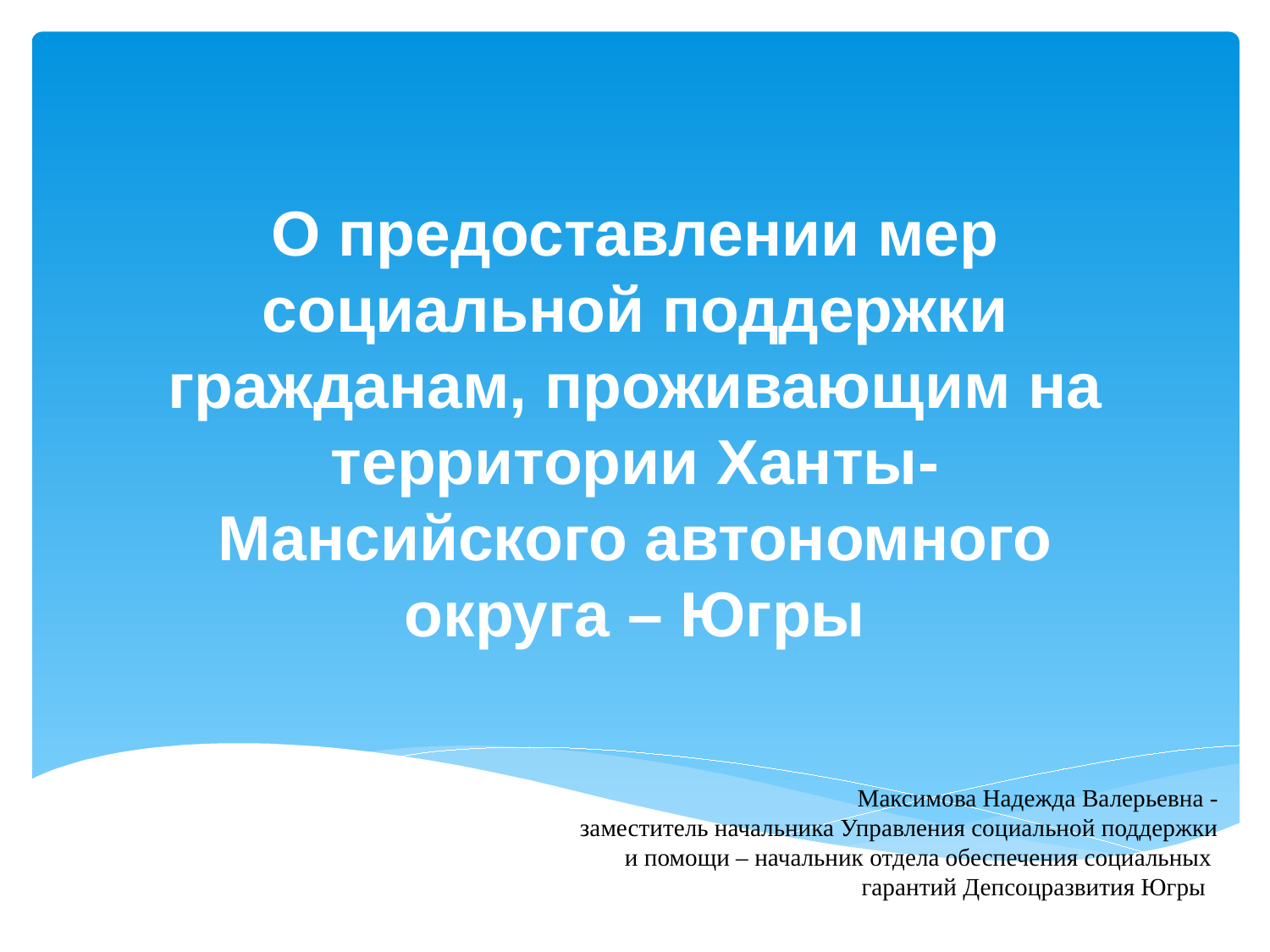

# О предоставлении мер социальной поддержки гражданам, проживающим на территории Ханты-Мансийского автономного округа – Югры
Максимова Надежда Валерьевна -
заместитель начальника Управления социальной поддержки
и помощи – начальник отдела обеспечения социальных
гарантий Депсоцразвития Югры